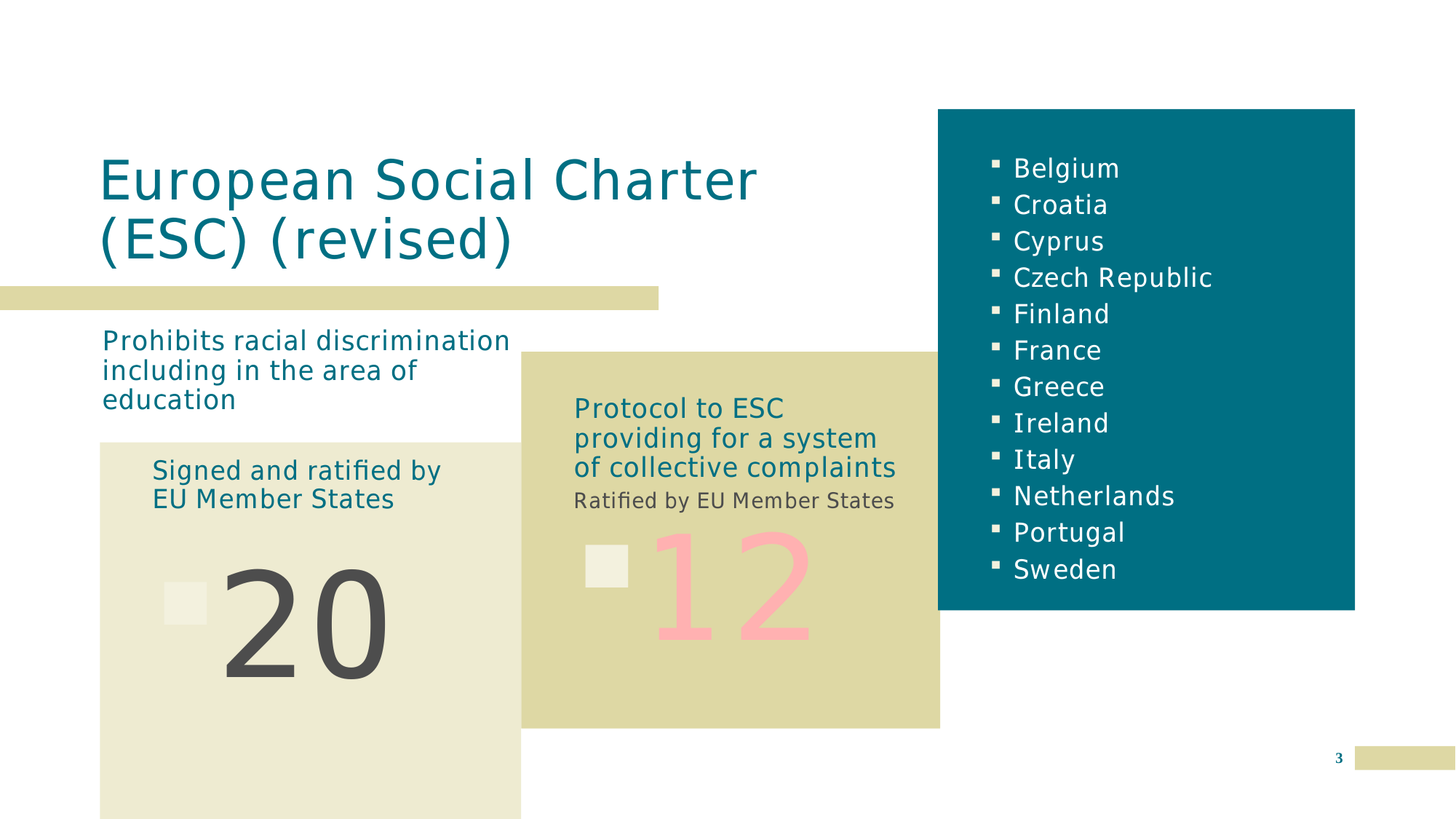

# European Social Charter (ESC) (revised)

Belgium
Croatia
Cyprus
Czech Republic
Finland
France
Greece
Ireland
Italy
Netherlands
Portugal
Sweden
Prohibits racial discrimination including in the area of education
Protocol to ESC providing for a system of collective complaints
Signed and ratified by EU Member States
Ratified by EU Member States
12
20
3